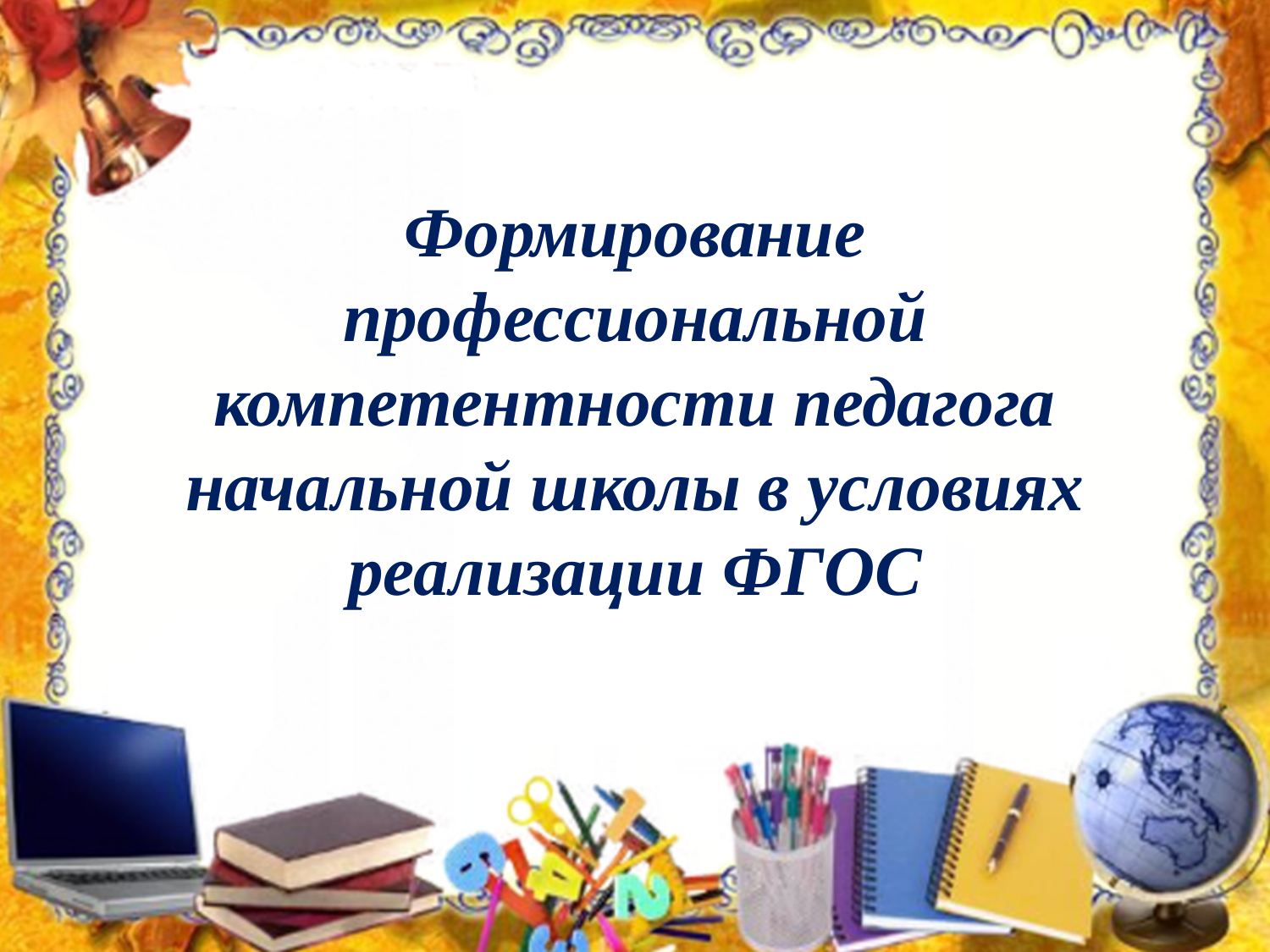

# Формирование профессиональной компетентности педагога начальной школы в условиях реализации ФГОС